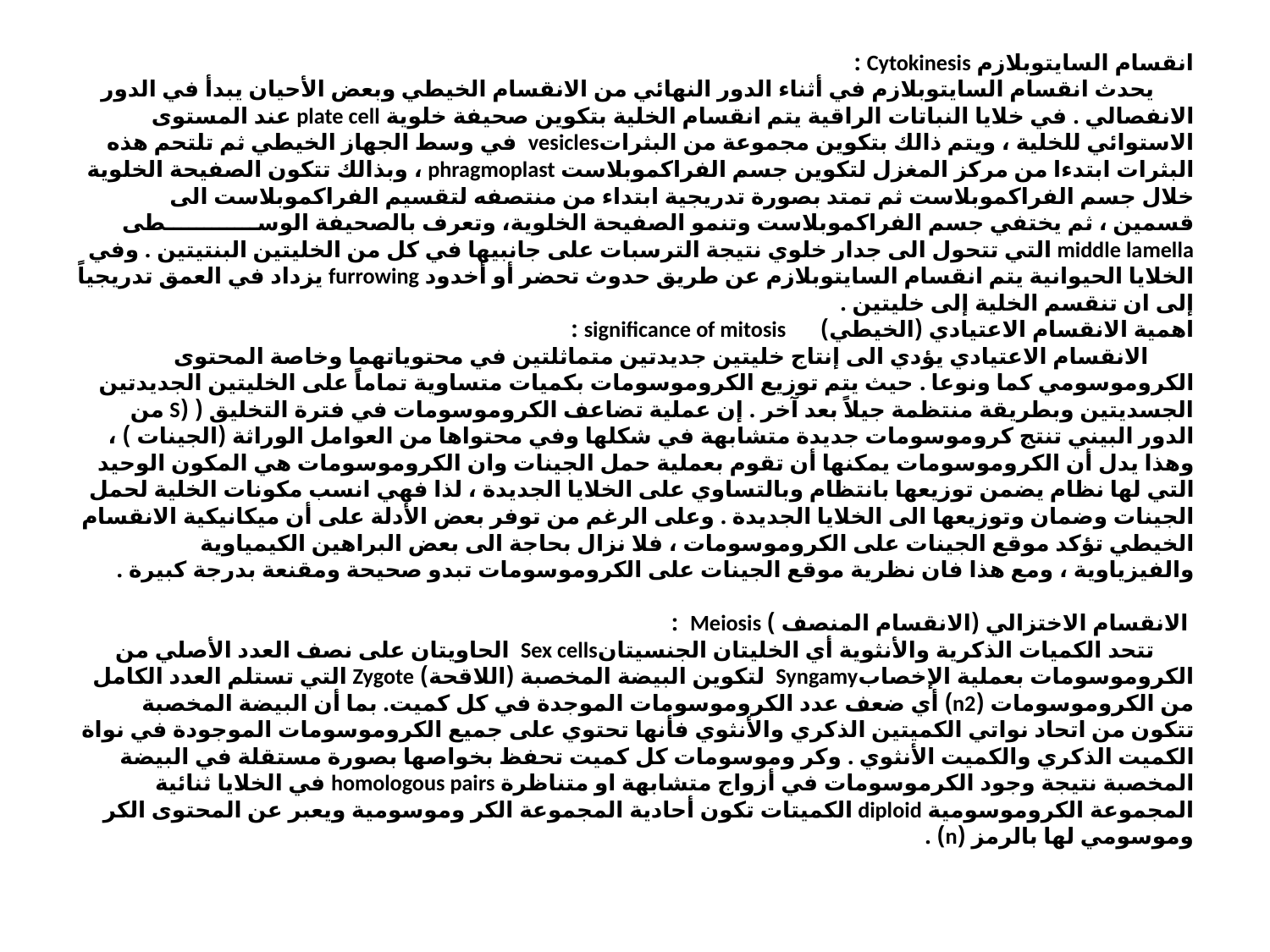

# انقسام السايتوبلازم Cytokinesis : يحدث انقسام السايتوبلازم في أثناء الدور النهائي من الانقسام الخيطي وبعض الأحيان يبدأ في الدور الانفصالي . في خلايا النباتات الراقية يتم انقسام الخلية بتكوين صحيفة خلوية plate cell عند المستوى الاستوائي للخلية ، ويتم ذالك بتكوين مجموعة من البثراتvesicles  في وسط الجهاز الخيطي ثم تلتحم هذه البثرات ابتدءا من مركز المغزل لتكوين جسم الفراكموبلاست phragmoplast ، وبذالك تتكون الصفيحة الخلوية خلال جسم الفراكموبلاست ثم تمتد بصورة تدريجية ابتداء من منتصفه لتقسيم الفراكموبلاست الى قسمين ، ثم يختفي جسم الفراكموبلاست وتنمو الصفيحة الخلوية، وتعرف بالصحيفة الوســــــــــــطى middle lamella التي تتحول الى جدار خلوي نتيجة الترسبات على جانبيها في كل من الخليتين البنتيتين . وفي الخلايا الحيوانية يتم انقسام السايتوبلازم عن طريق حدوث تحضر أو أخدود furrowing يزداد في العمق تدريجياً إلى ان تنقسم الخلية إلى خليتين . اهمية الانقسام الاعتيادي (الخيطي)      significance of mitosis : الانقسام الاعتيادي يؤدي الى إنتاج خليتين جديدتين متماثلتين في محتوياتهما وخاصة المحتوى الكروموسومي كما ونوعا . حيث يتم توزيع الكروموسومات بكميات متساوية تماماً على الخليتين الجديدتين الجسديتين وبطريقة منتظمة جيلاً بعد آخر . إن عملية تضاعف الكروموسومات في فترة التخليق ( (S من الدور البيني تنتج كروموسومات جديدة متشابهة في شكلها وفي محتواها من العوامل الوراثة (الجينات ) ، وهذا يدل أن الكروموسومات يمكنها أن تقوم بعملية حمل الجينات وان الكروموسومات هي المكون الوحيد التي لها نظام يضمن توزيعها بانتظام وبالتساوي على الخلايا الجديدة ، لذا فهي انسب مكونات الخلية لحمل الجينات وضمان وتوزيعها الى الخلايا الجديدة . وعلى الرغم من توفر بعض الأدلة على أن ميكانيكية الانقسام الخيطي تؤكد موقع الجينات على الكروموسومات ، فلا نزال بحاجة الى بعض البراهين الكيمياوية والفيزياوية ، ومع هذا فان نظرية موقع الجينات على الكروموسومات تبدو صحيحة ومقنعة بدرجة كبيرة . الانقسام الاختزالي (الانقسام المنصف ) Meiosis  : تتحد الكميات الذكرية والأنثوية أي الخليتان الجنسيتانSex cells  الحاويتان على نصف العدد الأصلي من الكروموسومات بعملية الإخصابSyngamy  لتكوين البيضة المخصبة (اللاقحة) Zygote التي تستلم العدد الكامل من الكروموسومات (n2) أي ضعف عدد الكروموسومات الموجدة في كل كميت. بما أن البيضة المخصبة تتكون من اتحاد نواتي الكميتين الذكري والأنثوي فأنها تحتوي على جميع الكروموسومات الموجودة في نواة الكميت الذكري والكميت الأنثوي . وكر وموسومات كل كميت تحفظ بخواصها بصورة مستقلة في البيضة المخصبة نتيجة وجود الكرموسومات في أزواج متشابهة او متناظرة homologous pairs في الخلايا ثنائية المجموعة الكروموسومية diploid الكميتات تكون أحادية المجموعة الكر وموسومية ويعبر عن المحتوى الكر وموسومي لها بالرمز (n) .